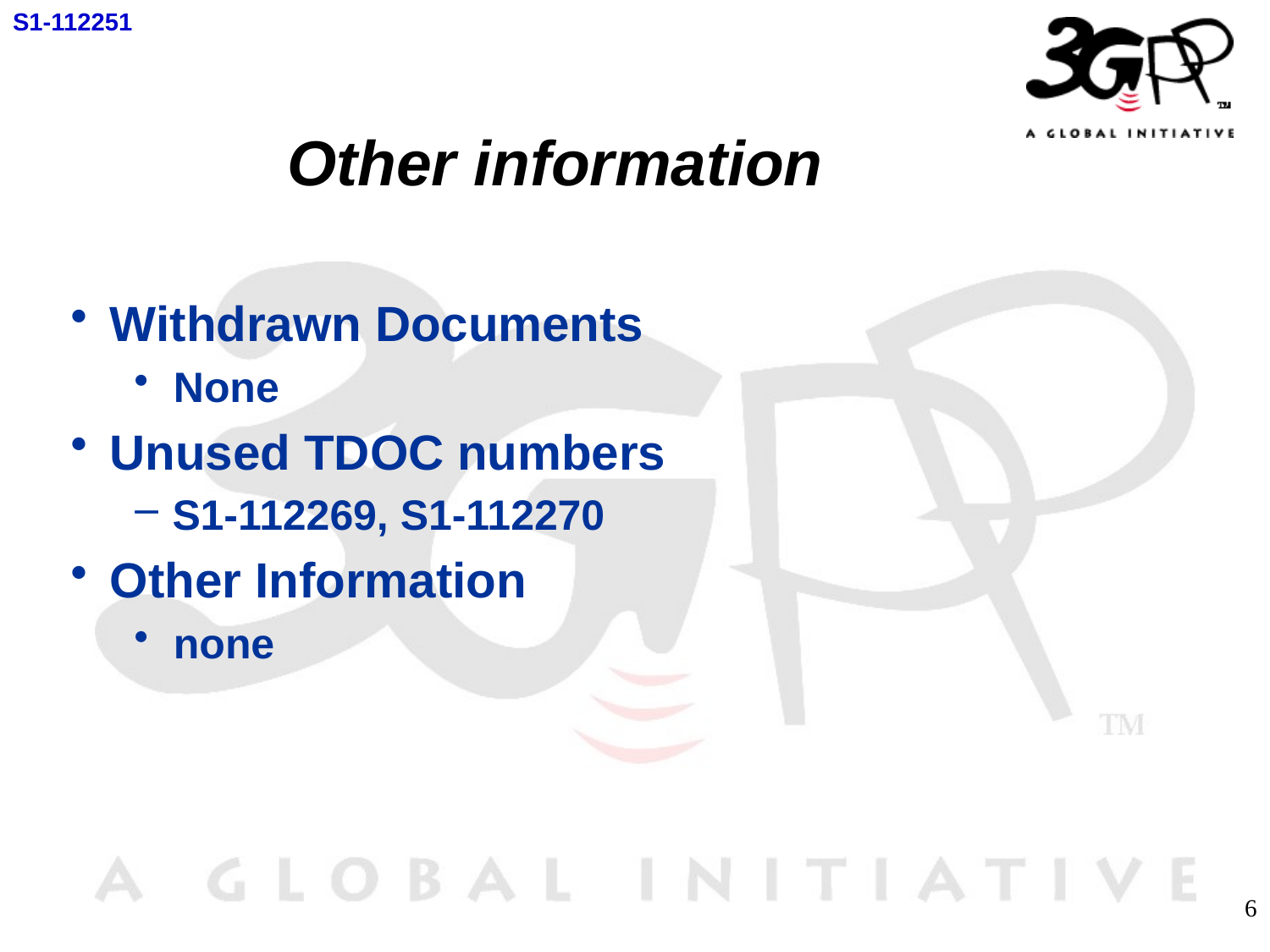

S1-112251
# Other information
Withdrawn Documents
None
Unused TDOC numbers
S1-112269, S1-112270
Other Information
none
6